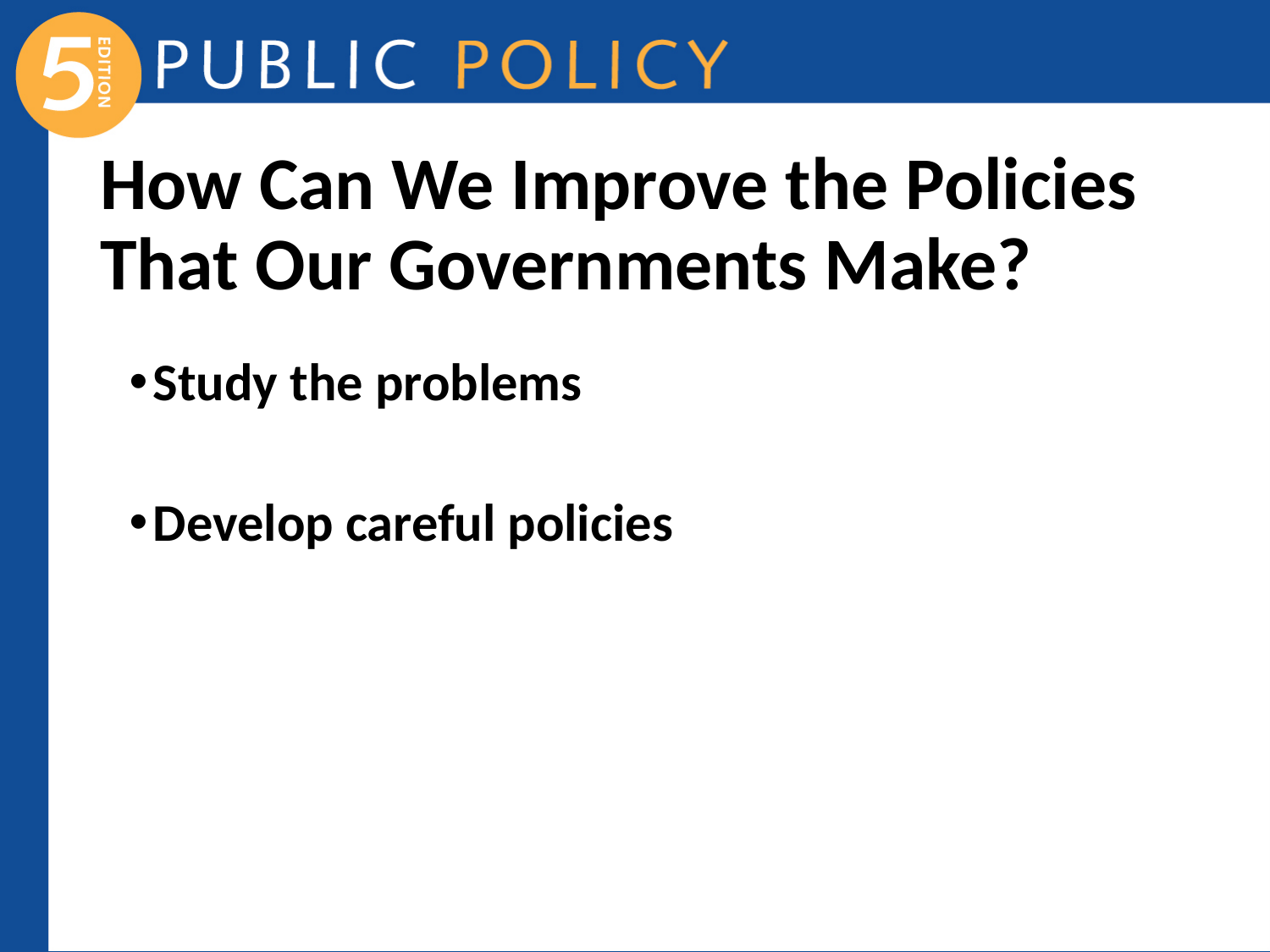

# How Can We Improve the Policies That Our Governments Make?
Study the problems

Develop careful policies